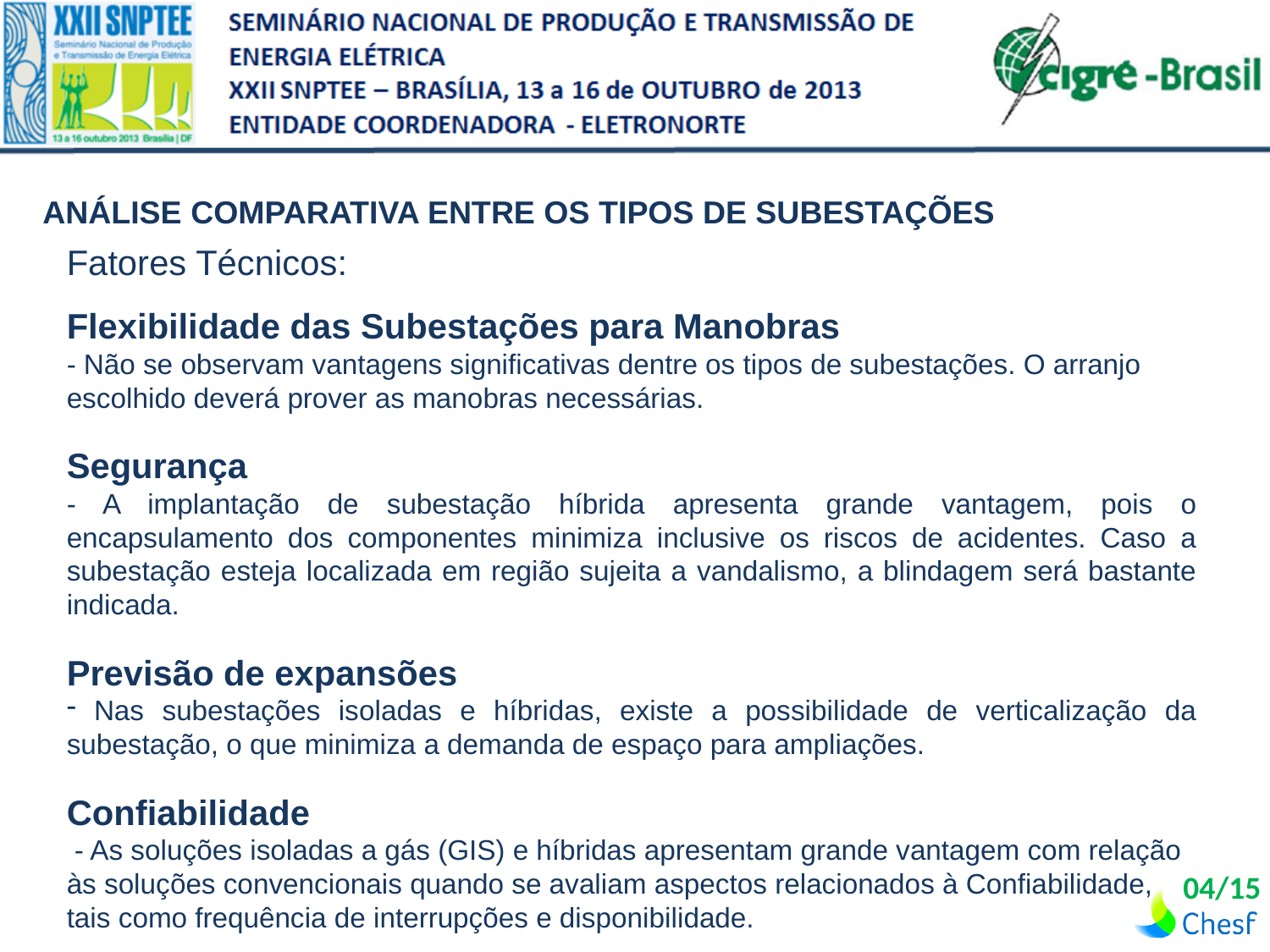

| ANÁLISE COMPARATIVA ENTRE OS TIPOS DE SUBESTAÇÕES |
| --- |
Fatores Técnicos:

Flexibilidade das Subestações para Manobras
- Não se observam vantagens significativas dentre os tipos de subestações. O arranjo escolhido deverá prover as manobras necessárias.

Segurança
- A implantação de subestação híbrida apresenta grande vantagem, pois o encapsulamento dos componentes minimiza inclusive os riscos de acidentes. Caso a subestação esteja localizada em região sujeita a vandalismo, a blindagem será bastante indicada.

Previsão de expansões
 Nas subestações isoladas e híbridas, existe a possibilidade de verticalização da subestação, o que minimiza a demanda de espaço para ampliações.

Confiabilidade
 - As soluções isoladas a gás (GIS) e híbridas apresentam grande vantagem com relação às soluções convencionais quando se avaliam aspectos relacionados à Confiabilidade, tais como frequência de interrupções e disponibilidade.
04/15